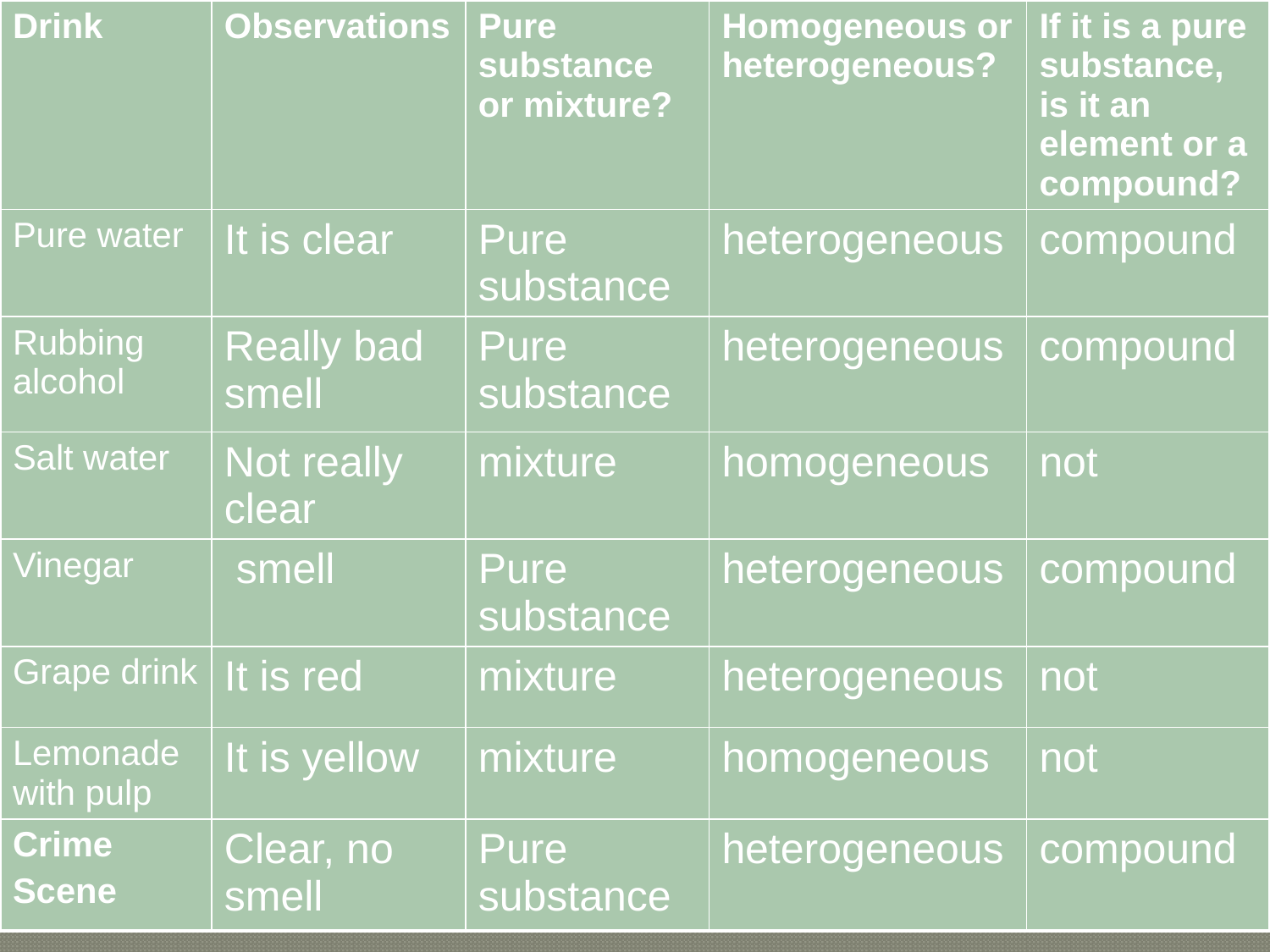

| Drink | Observations | Pure substance or mixture? | Homogeneous or heterogeneous? | If it is a pure substance, is it an element or a compound? |
| --- | --- | --- | --- | --- |
| Pure water | It is clear | Pure substance | heterogeneous | compound |
| Rubbing alcohol | Really bad smell | Pure substance | heterogeneous | compound |
| Salt water | Not really clear | mixture | homogeneous | not |
| Vinegar | smell | Pure substance | heterogeneous | compound |
| Grape drink | It is red | mixture | heterogeneous | not |
| Lemonade with pulp | It is yellow | mixture | homogeneous | not |
| Crime Scene | Clear, no smell | Pure substance | heterogeneous | compound |